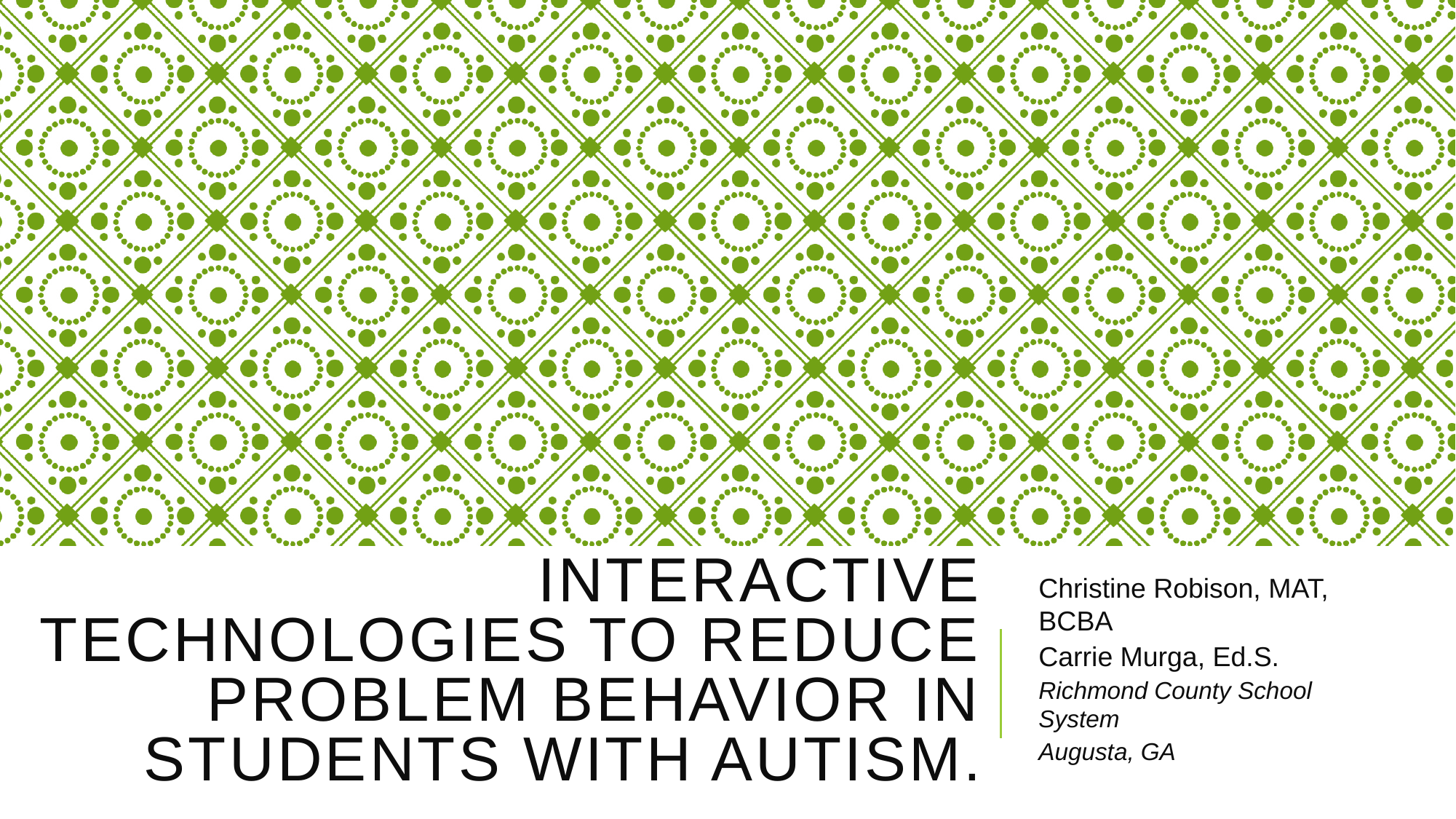

# Interactive Technologies to Reduce Problem Behavior In students with Autism.
Christine Robison, MAT, BCBA
Carrie Murga, Ed.S.
Richmond County School System
Augusta, GA